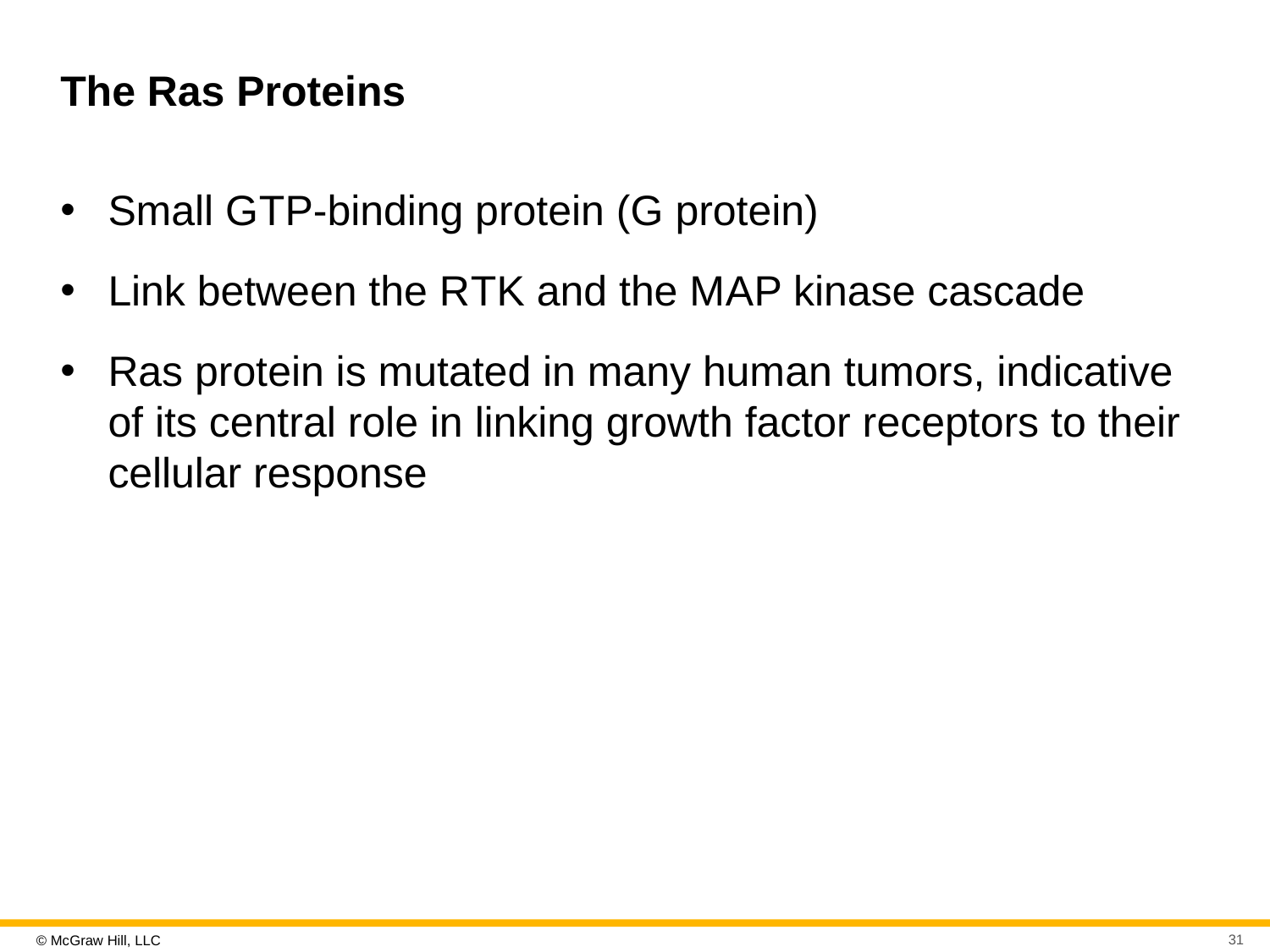

# The Ras Proteins
Small G T P-binding protein (G protein)
Link between the R T K and the M A P kinase cascade
Ras protein is mutated in many human tumors, indicative of its central role in linking growth factor receptors to their cellular response
31